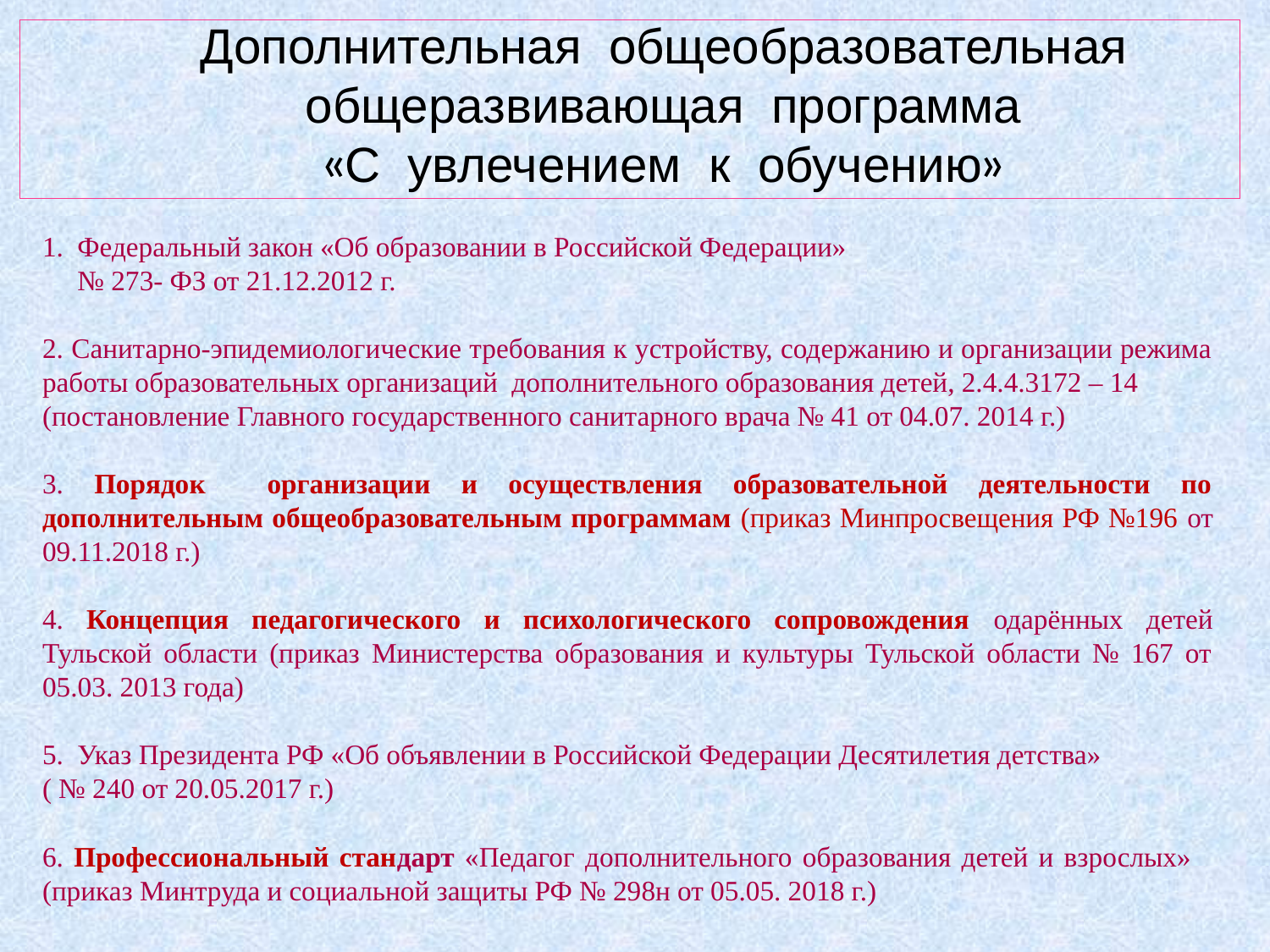

# Дополнительная  общеобразовательная общеразвивающая  программа «С  увлечением  к  обучению»

1.  Федеральный закон «Об образовании в Российской Федерации»
     № 273- ФЗ от 21.12.2012 г.

2. Санитарно-эпидемиологические требования к устройству, содержанию и организации режима работы образовательных организаций  дополнительного образования детей, 2.4.4.3172 – 14
(постановление Главного государственного санитарного врача № 41 от 04.07. 2014 г.)

3. Порядок  организации и осуществления образовательной деятельности по дополнительным общеобразовательным программам (приказ Минпросвещения РФ №196 от 09.11.2018 г.)

4. Концепция педагогического и психологического сопровождения одарённых детей Тульской области (приказ Министерства образования и культуры Тульской области № 167 от 05.03. 2013 года)

5.  Указ Президента РФ «Об объявлении в Российской Федерации Десятилетия детства»
( № 240 от 20.05.2017 г.)

6. Профессиональный стандарт «Педагог дополнительного образования детей и взрослых»   (приказ Минтруда и социальной защиты РФ № 298н от 05.05. 2018 г.)